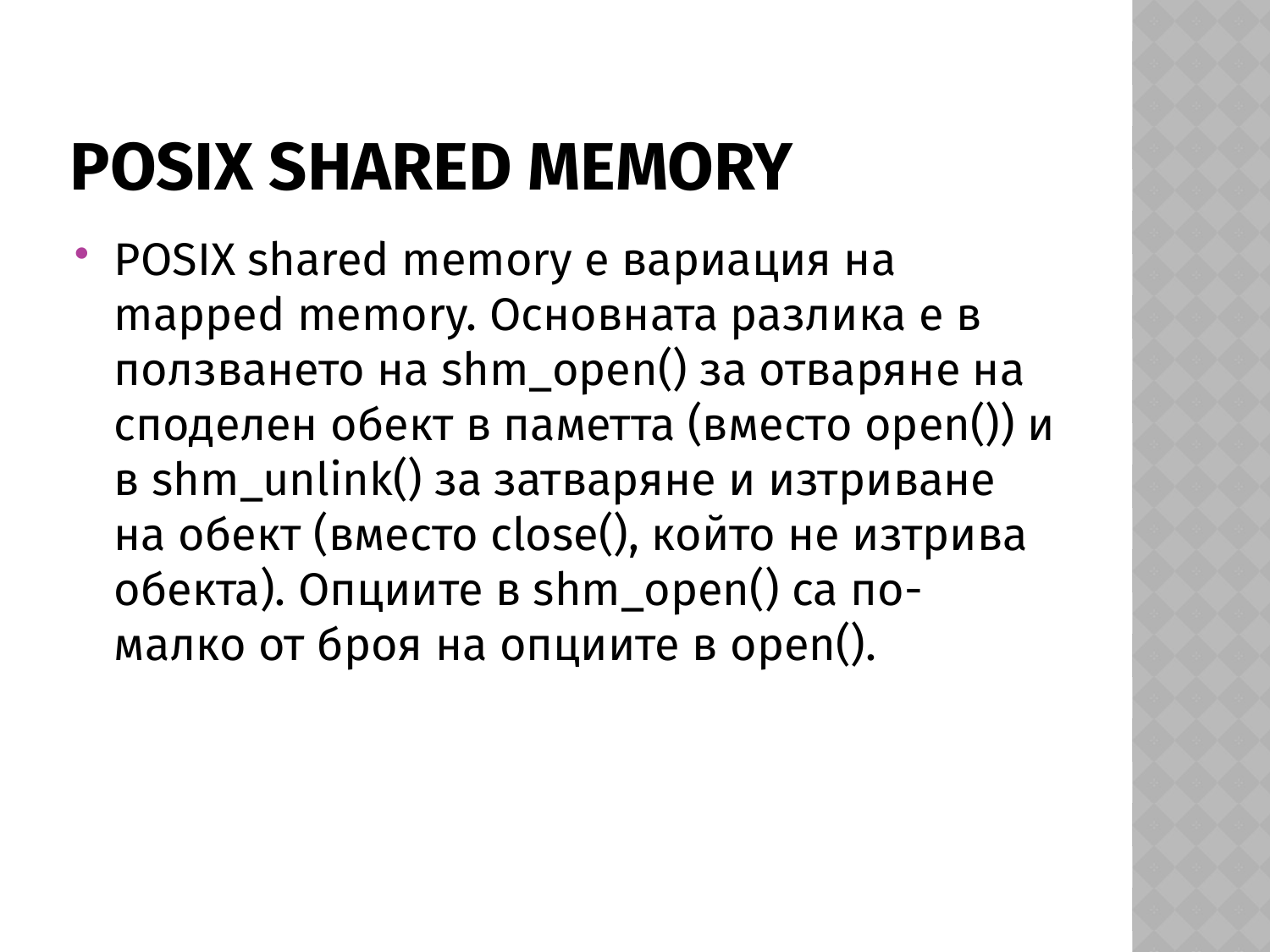

# POSIX Shared Memory
POSIX shared memory е вариация на mapped memory. Основната разлика е в ползването на shm_open() за отваряне на споделен обект в паметта (вместо open()) и в shm_unlink() за затваряне и изтриване на обект (вместо close(), който не изтрива обекта). Опциите в shm_open() са по-малко от броя на опциите в open().